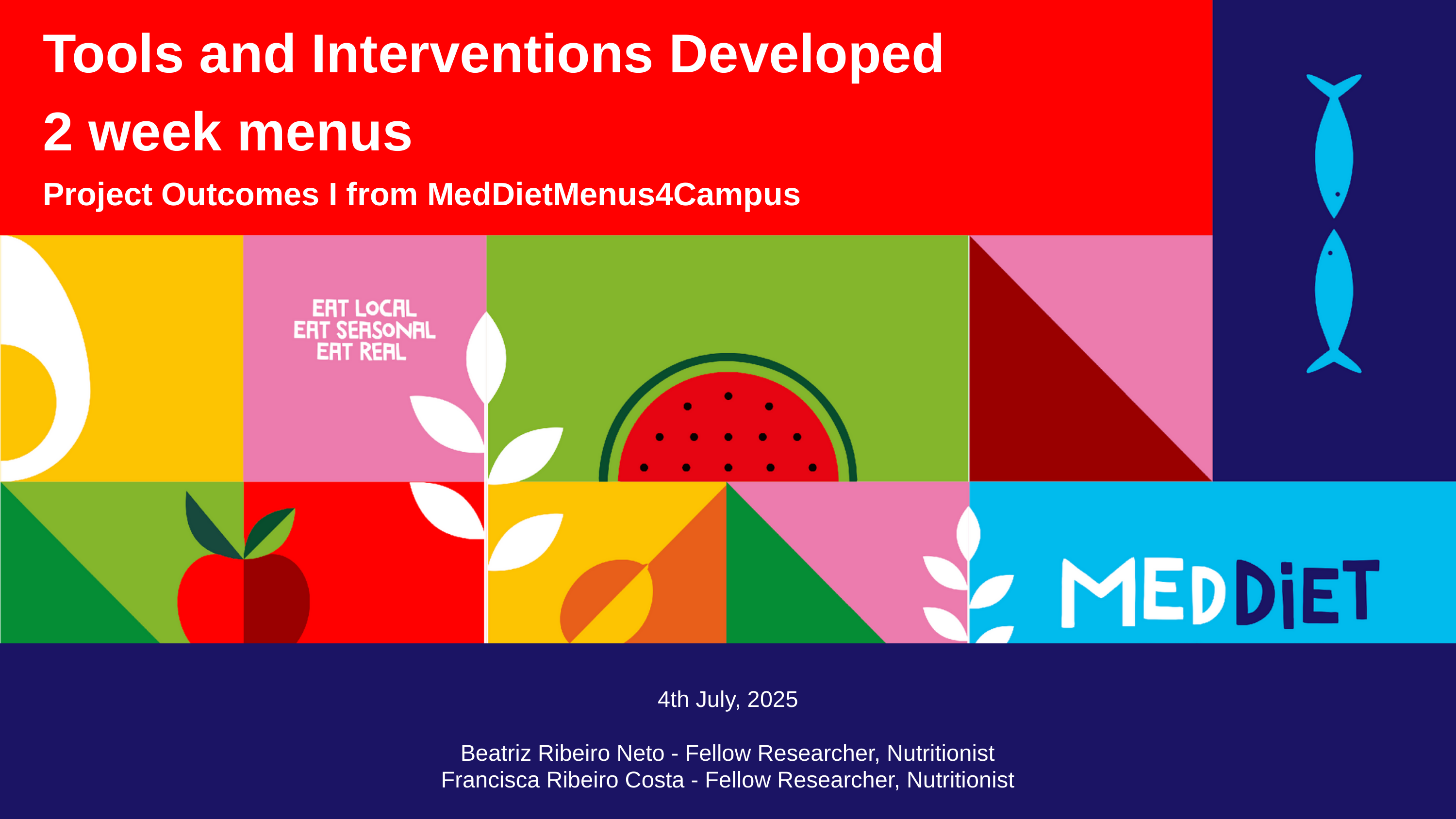

Tools and Interventions Developed
2 week menus
Project Outcomes I from MedDietMenus4Campus

4th July, 2025

Beatriz Ribeiro Neto - Fellow Researcher, Nutritionist
Francisca Ribeiro Costa - Fellow Researcher, Nutritionist